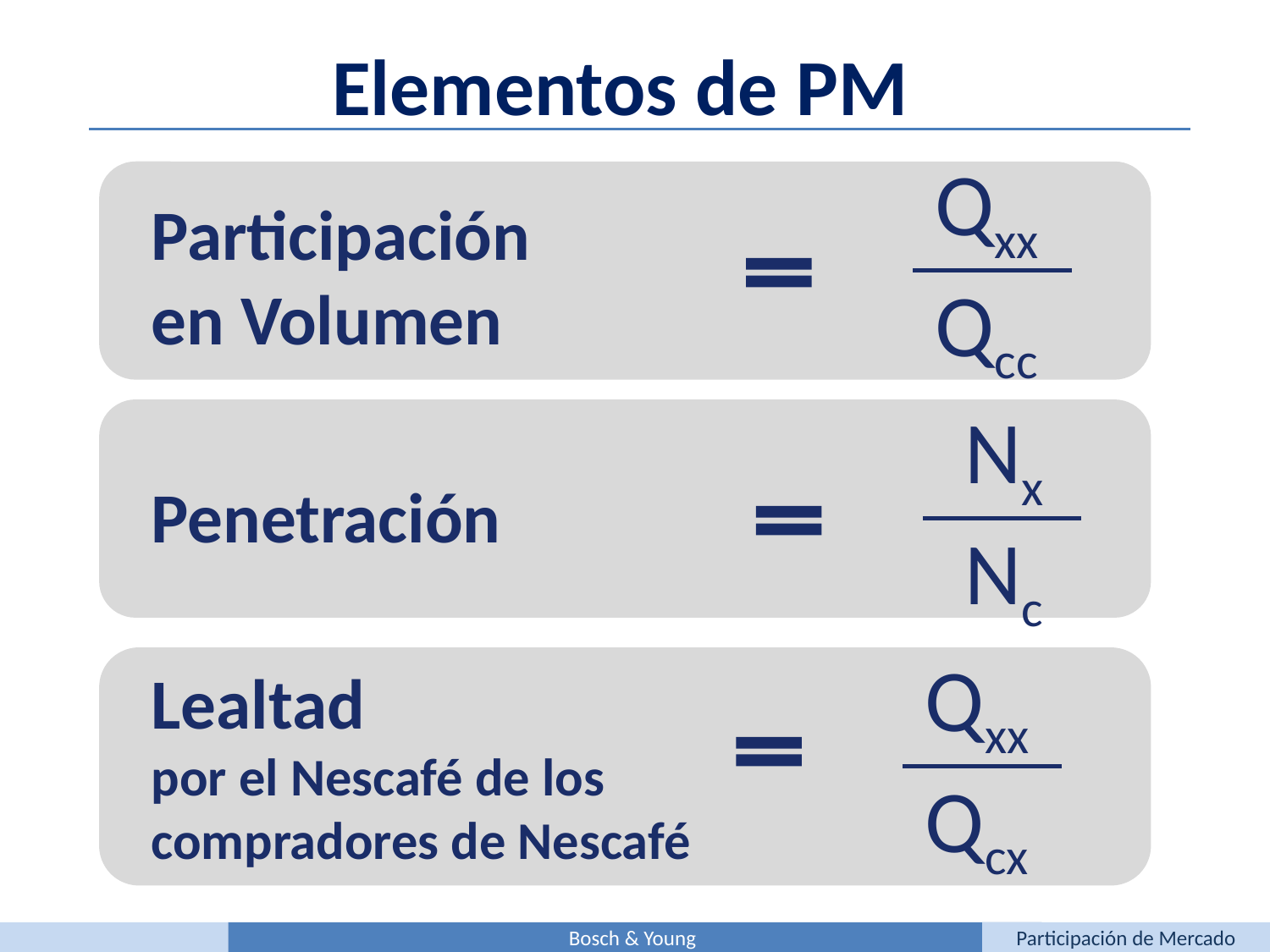

Elementos de PM
Qxx
Qcc
Participación
en Volumen

Nx
Nc
Penetración

Qxx
Qcx
Lealtad
por el Nescafé de los compradores de Nescafé

Bosch & Young
Participación de Mercado